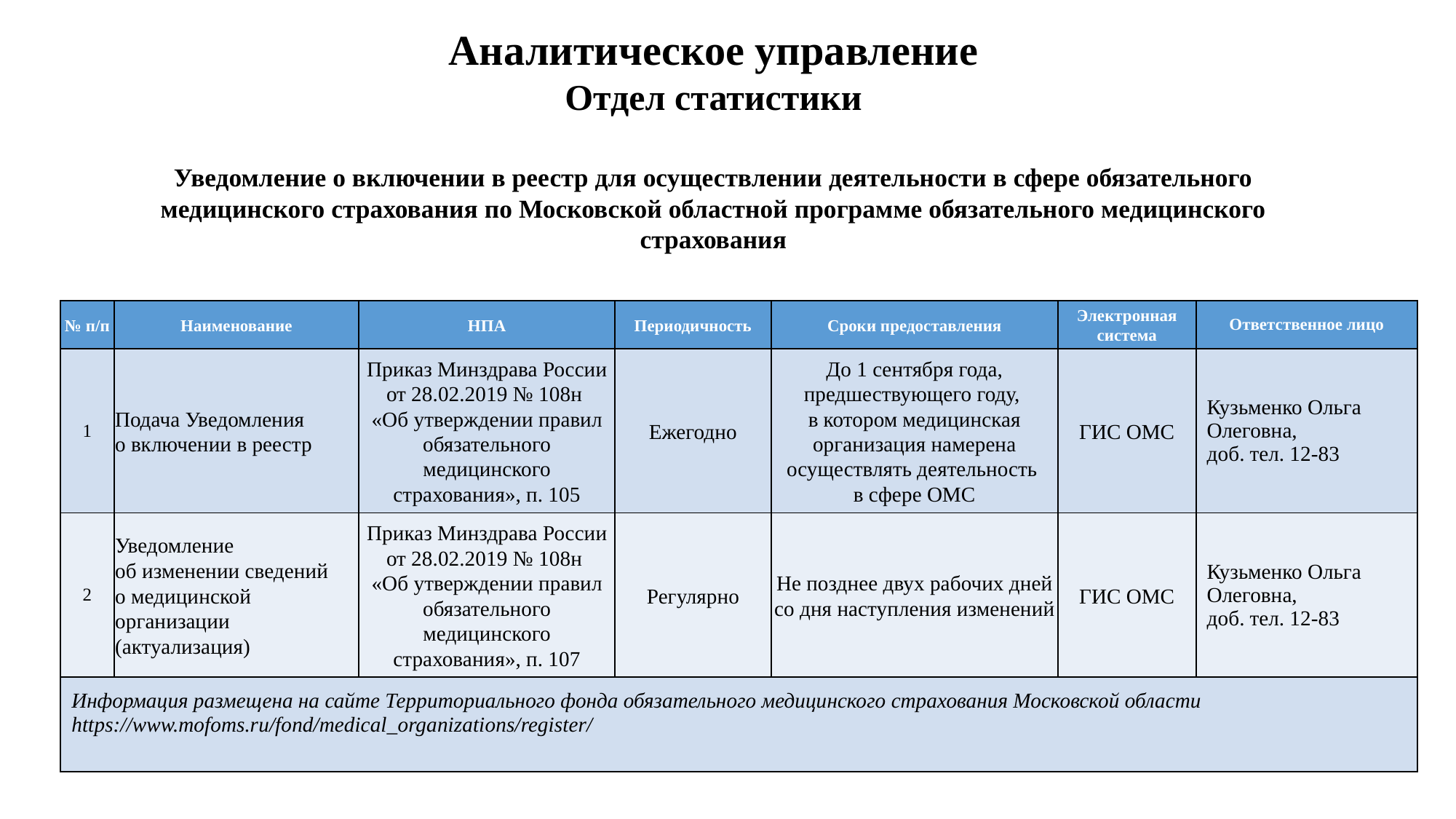

Аналитическое управление
Отдел статистики

Уведомление о включении в реестр для осуществлении деятельности в сфере обязательного медицинского страхования по Московской областной программе обязательного медицинского страхования
| № п/п | Наименование | НПА | Периодичность | Сроки предоставления | Электронная система | Ответственное лицо |
| --- | --- | --- | --- | --- | --- | --- |
| 1 | Подача Уведомления о включении в реестр | Приказ Минздрава России от 28.02.2019 № 108н «Об утверждении правил обязательного медицинского страхования», п. 105 | Ежегодно | До 1 сентября года, предшествующего году, в котором медицинская организация намерена осуществлять деятельность в сфере ОМС | ГИС ОМС | Кузьменко Ольга Олеговна, доб. тел. 12-83 |
| 2 | Уведомление об изменении сведений о медицинской организации (актуализация) | Приказ Минздрава России от 28.02.2019 № 108н «Об утверждении правил обязательного медицинского страхования», п. 107 | Регулярно | Не позднее двух рабочих дней со дня наступления изменений | ГИС ОМС | Кузьменко Ольга Олеговна, доб. тел. 12-83 |
| Информация размещена на сайте Территориального фонда обязательного медицинского страхования Московской области https://www.mofoms.ru/fond/medical\_organizations/register/ |  |  |  |  |  |  |